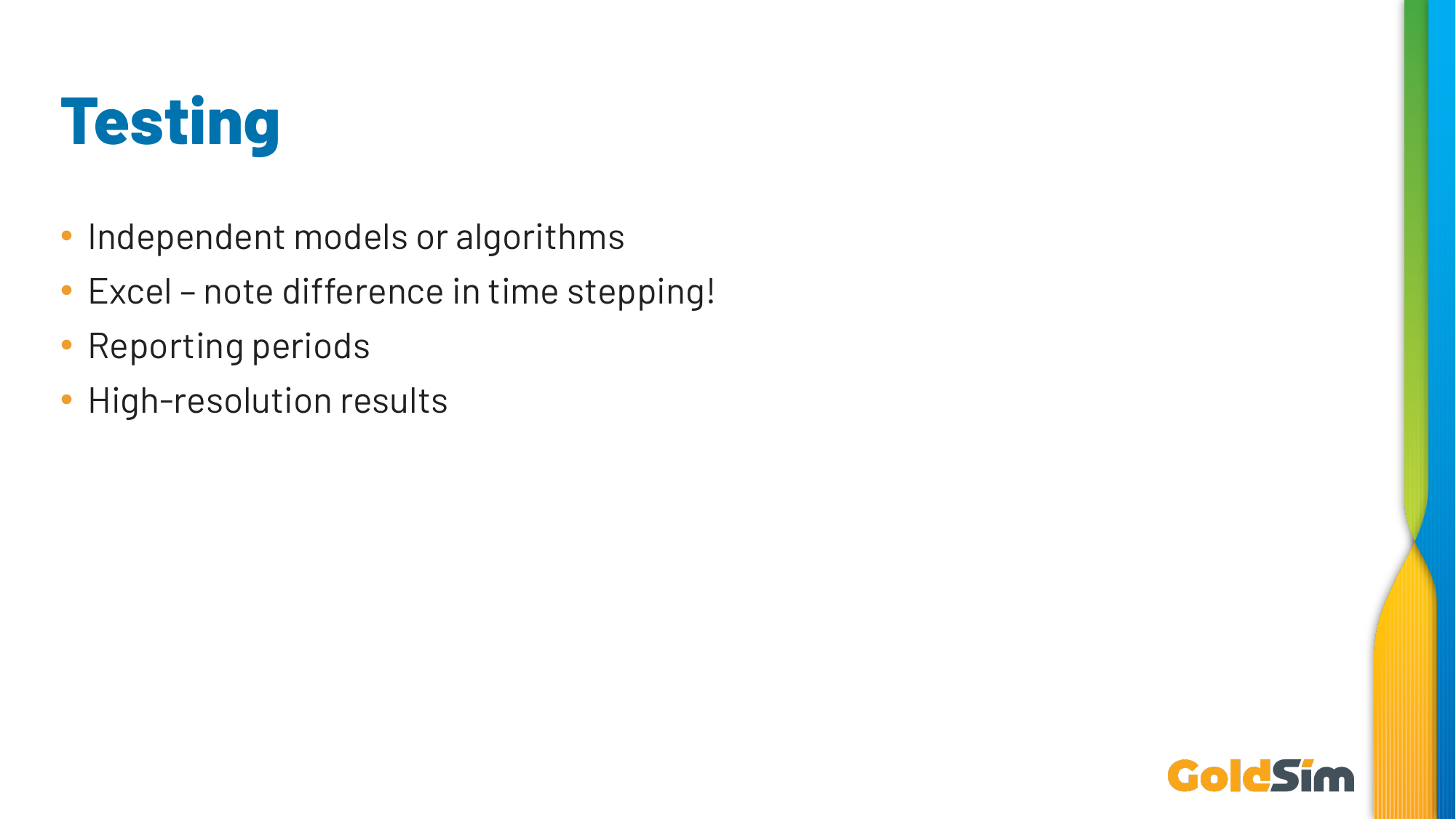

# Testing
Independent models or algorithms
Excel – note difference in time stepping!
Reporting periods
High-resolution results